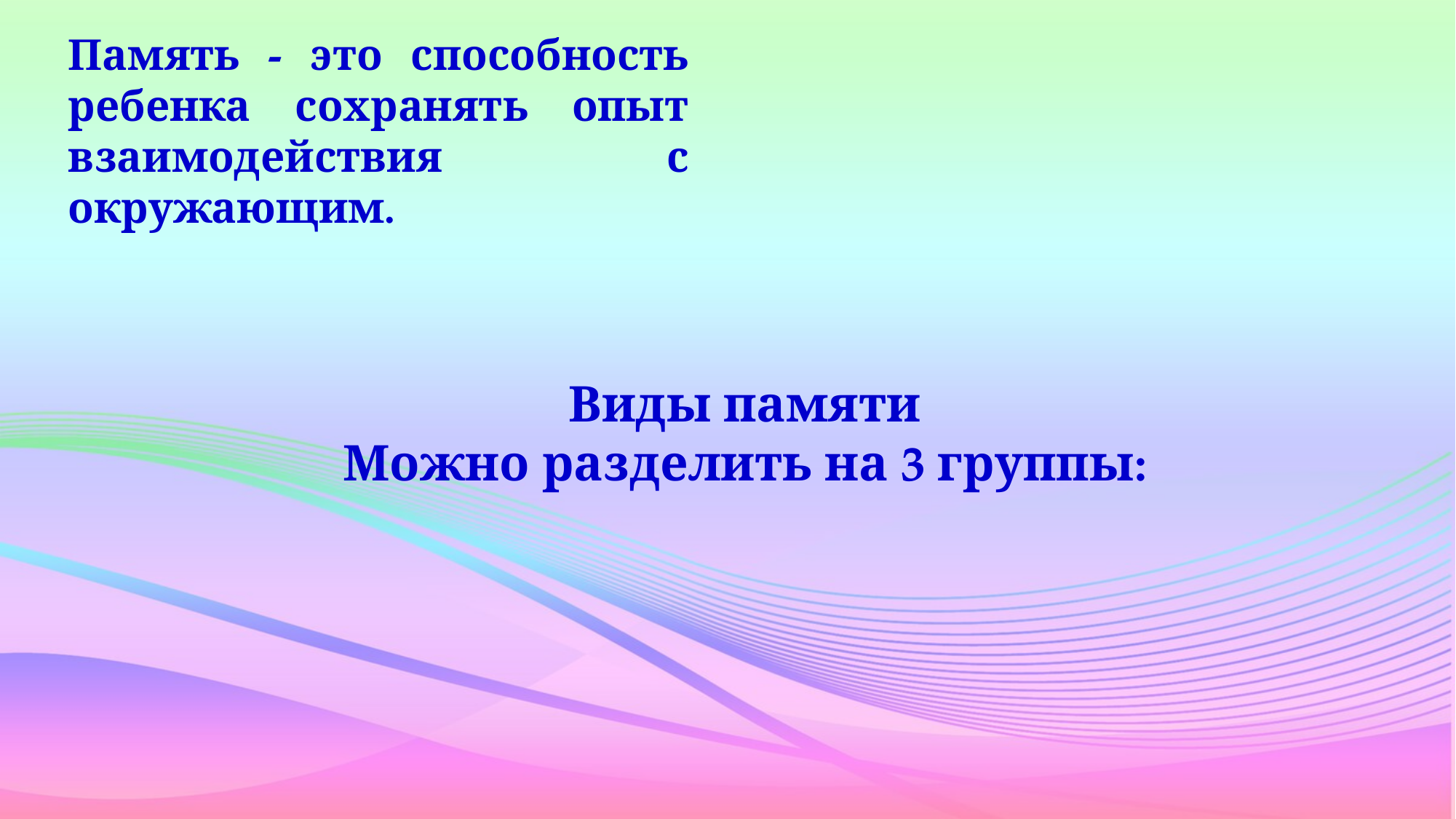

Память - это способность ребенка сохранять опыт взаимодействия с окружающим.

# Виды памяти Можно разделить на 3 группы: